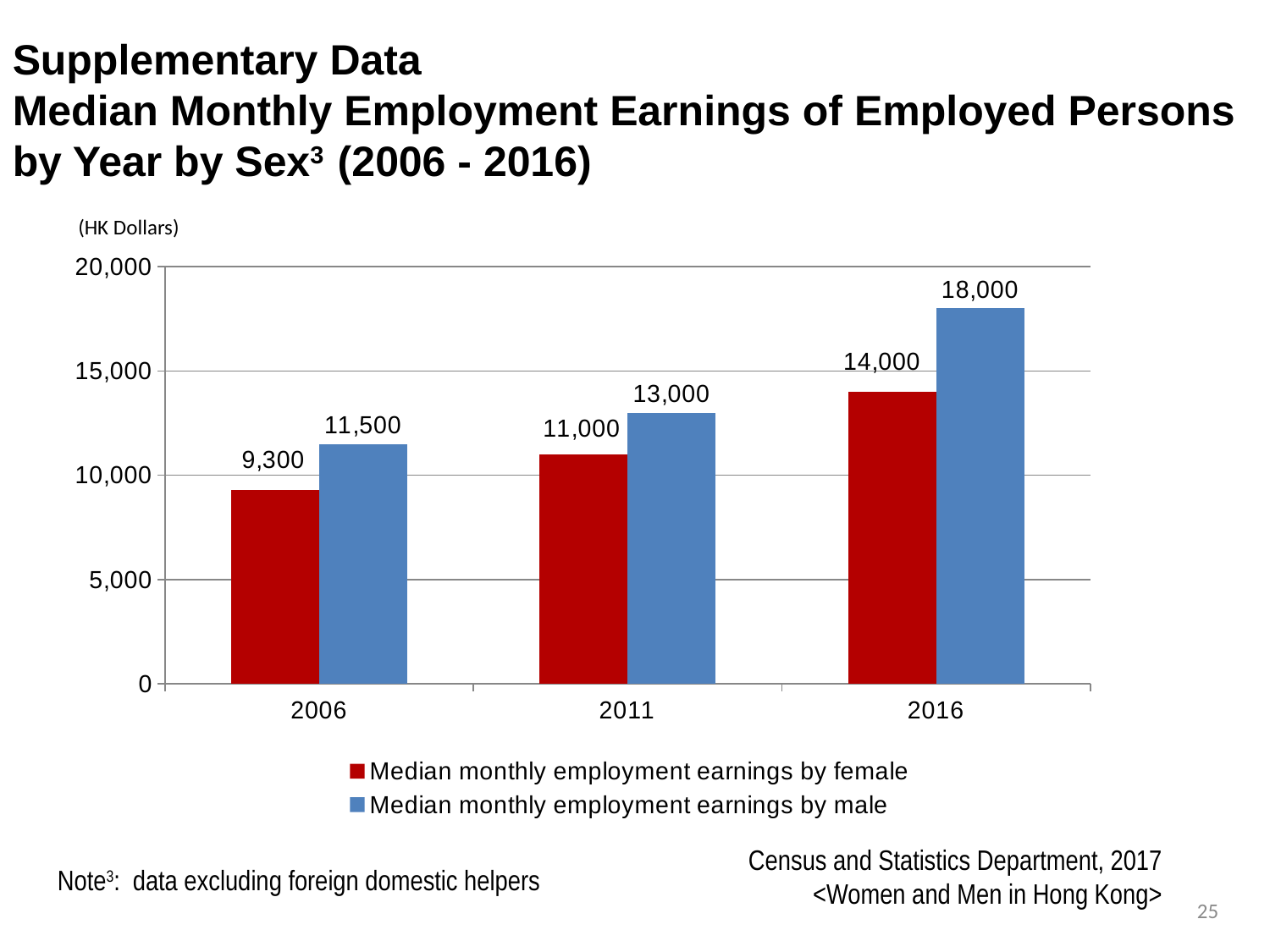

Supplementary Data
Median Monthly Employment Earnings of Employed Persons by Year by Sex3  (2006 - 2016)
(HK Dollars)

### Chart

| Category | Median monthly employment earnings by female | Median monthly employment earnings by male |
|---|---|---|
| 2006 | 9300.0 | 11500.0 |
| 2011 | 11000.0 | 13000.0 |
| 2016 | 14000.0 | 18000.0 |
Census and Statistics Department, 2017
<Women and Men in Hong Kong>
Note3:  data excluding foreign domestic helpers
25